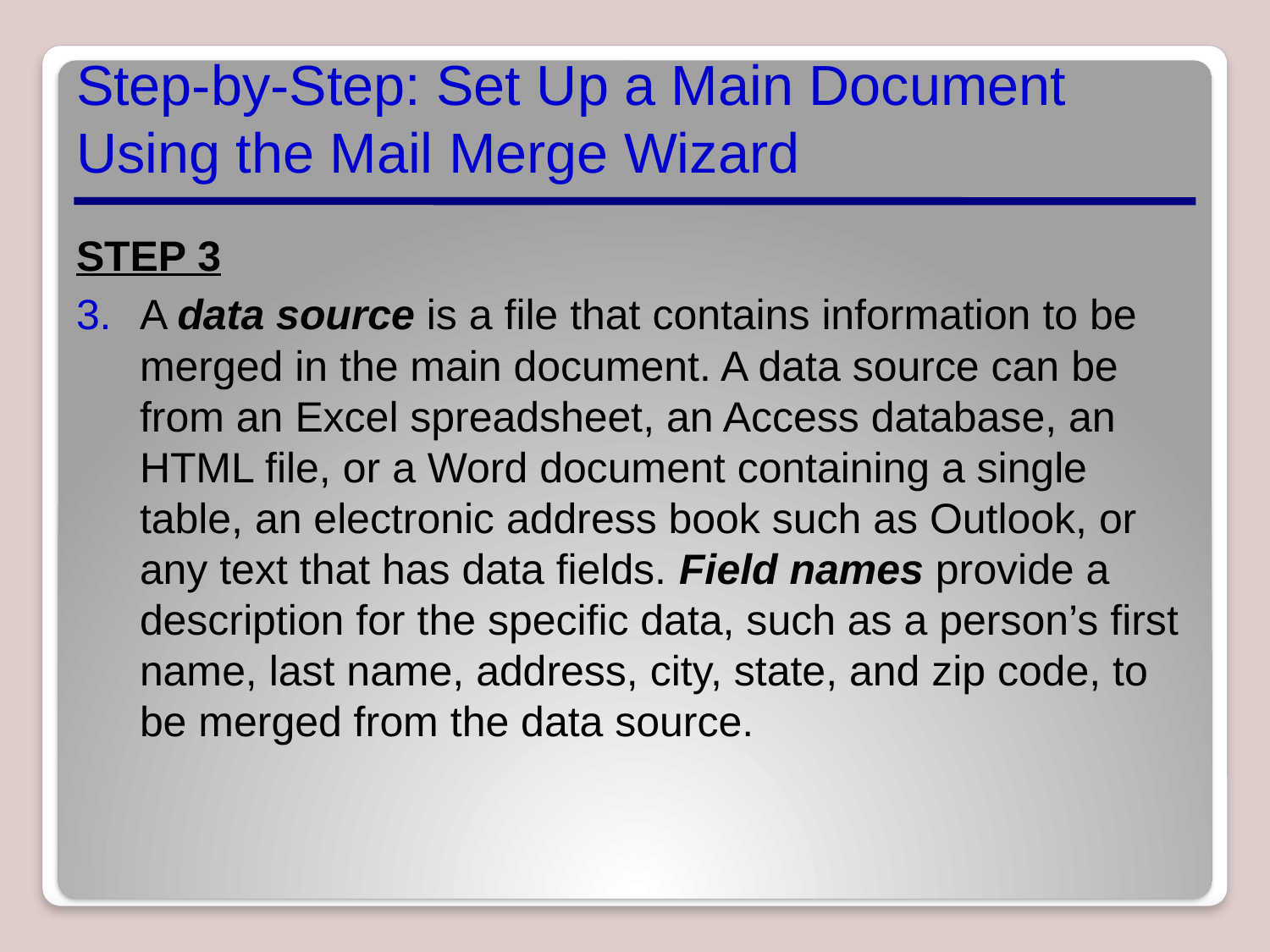

# Step-by-Step: Set Up a Main Document Using the Mail Merge Wizard
STEP 3
A data source is a file that contains information to be merged in the main document. A data source can be from an Excel spreadsheet, an Access database, an HTML file, or a Word document containing a single table, an electronic address book such as Outlook, or any text that has data fields. Field names provide a description for the specific data, such as a person’s first name, last name, address, city, state, and zip code, to be merged from the data source.